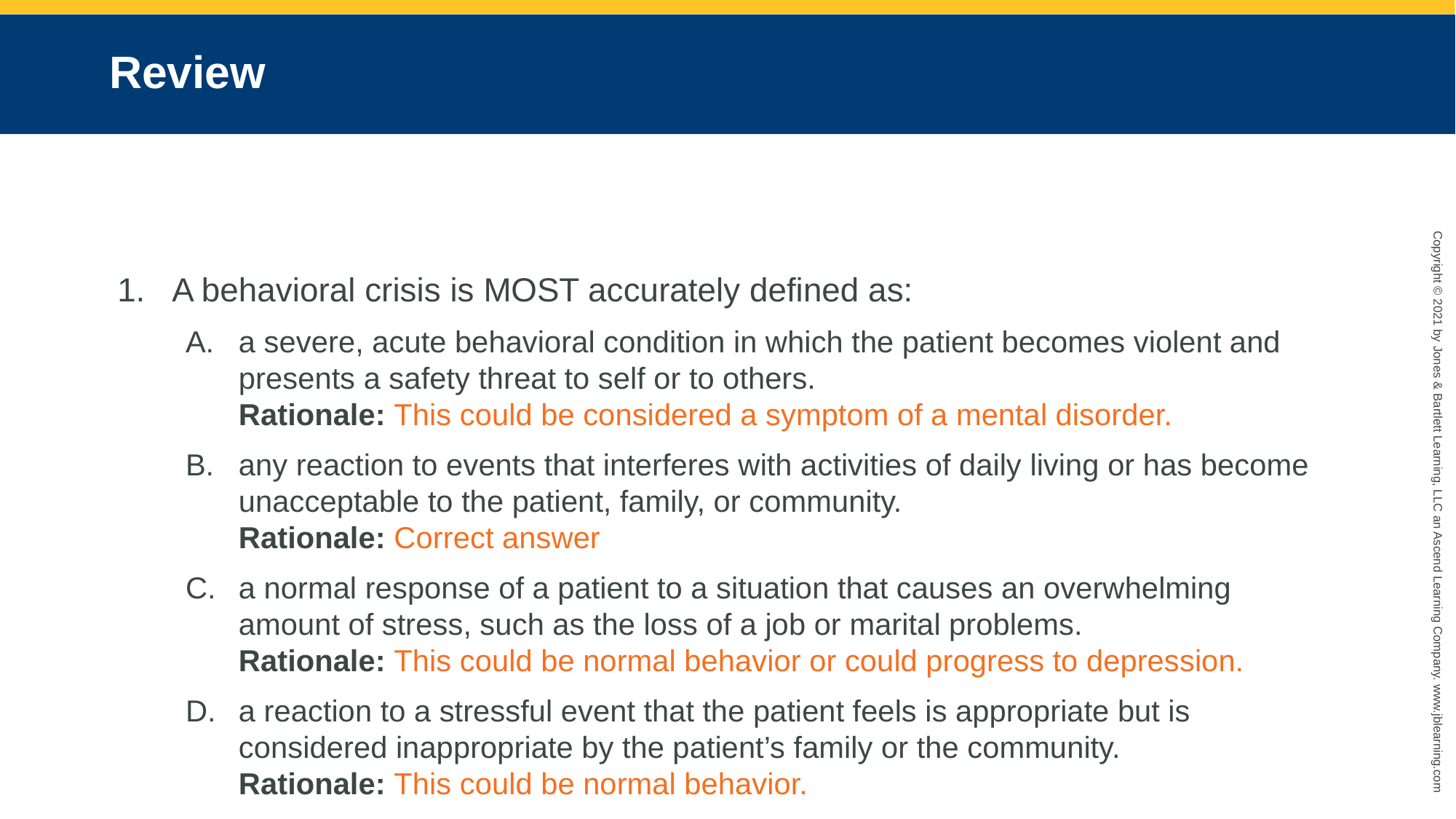

# Review
A behavioral crisis is MOST accurately defined as:
a severe, acute behavioral condition in which the patient becomes violent and presents a safety threat to self or to others.
Rationale: This could be considered a symptom of a mental disorder.
any reaction to events that interferes with activities of daily living or has become unacceptable to the patient, family, or community.
Rationale: Correct answer
a normal response of a patient to a situation that causes an overwhelming amount of stress, such as the loss of a job or marital problems.
Rationale: This could be normal behavior or could progress to depression.
a reaction to a stressful event that the patient feels is appropriate but is considered inappropriate by the patient’s family or the community.
Rationale: This could be normal behavior.